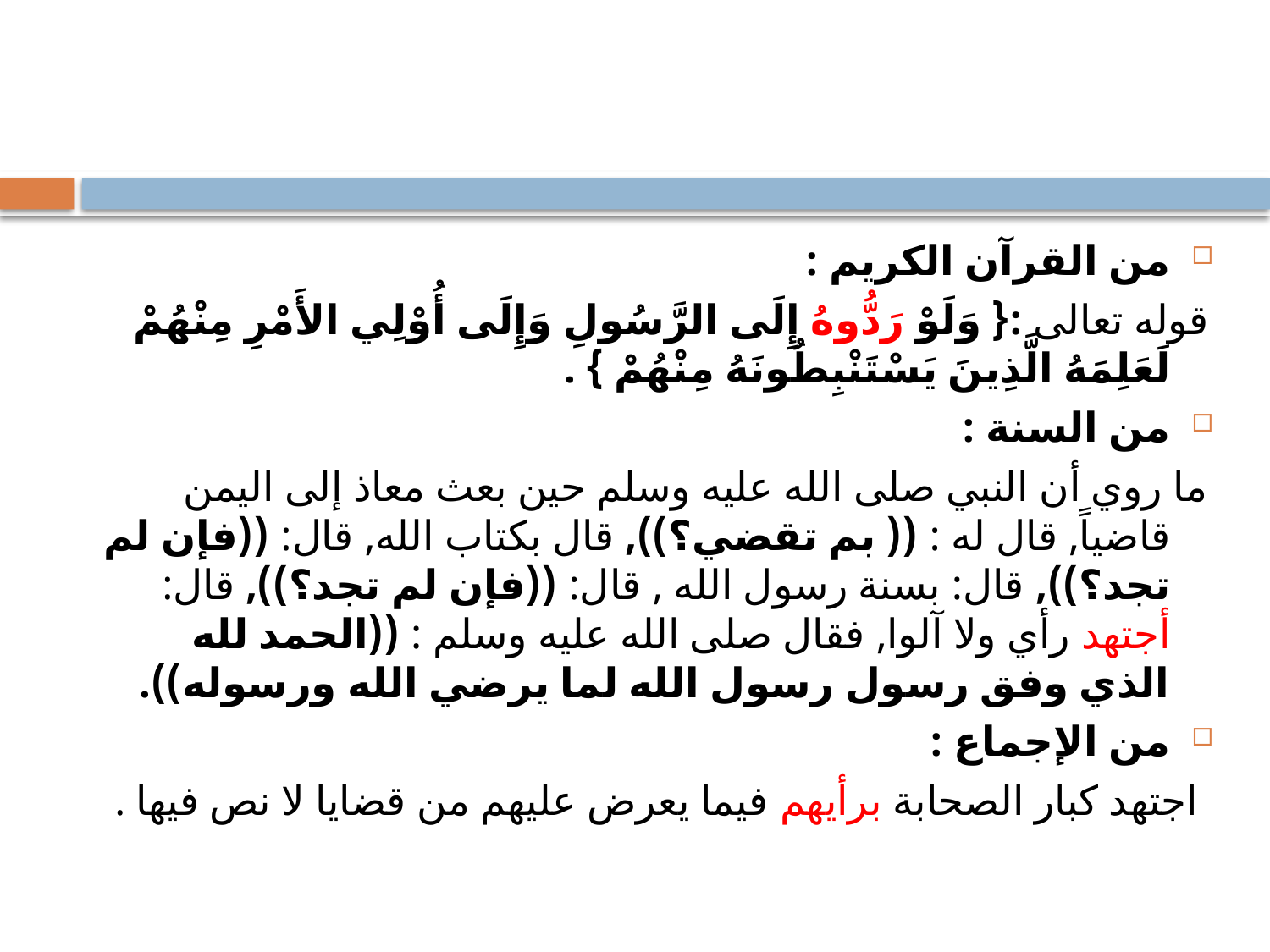

#
من القرآن الكريم :
قوله تعالى :{ وَلَوْ رَدُّوهُ إِلَى الرَّسُولِ وَإِلَى أُوْلِي الأَمْرِ مِنْهُمْ لَعَلِمَهُ الَّذِينَ يَسْتَنْبِطُونَهُ مِنْهُمْ } .
من السنة :
ما روي أن النبي صلى الله عليه وسلم حين بعث معاذ إلى اليمن قاضياً, قال له : (( بم تقضي؟)), قال بكتاب الله, قال: ((فإن لم تجد؟)), قال: بسنة رسول الله , قال: ((فإن لم تجد؟)), قال: أجتهد رأي ولا آلوا, فقال صلى الله عليه وسلم : ((الحمد لله الذي وفق رسول رسول الله لما يرضي الله ورسوله)).
من الإجماع :
 اجتهد كبار الصحابة برأيهم فيما يعرض عليهم من قضايا لا نص فيها .